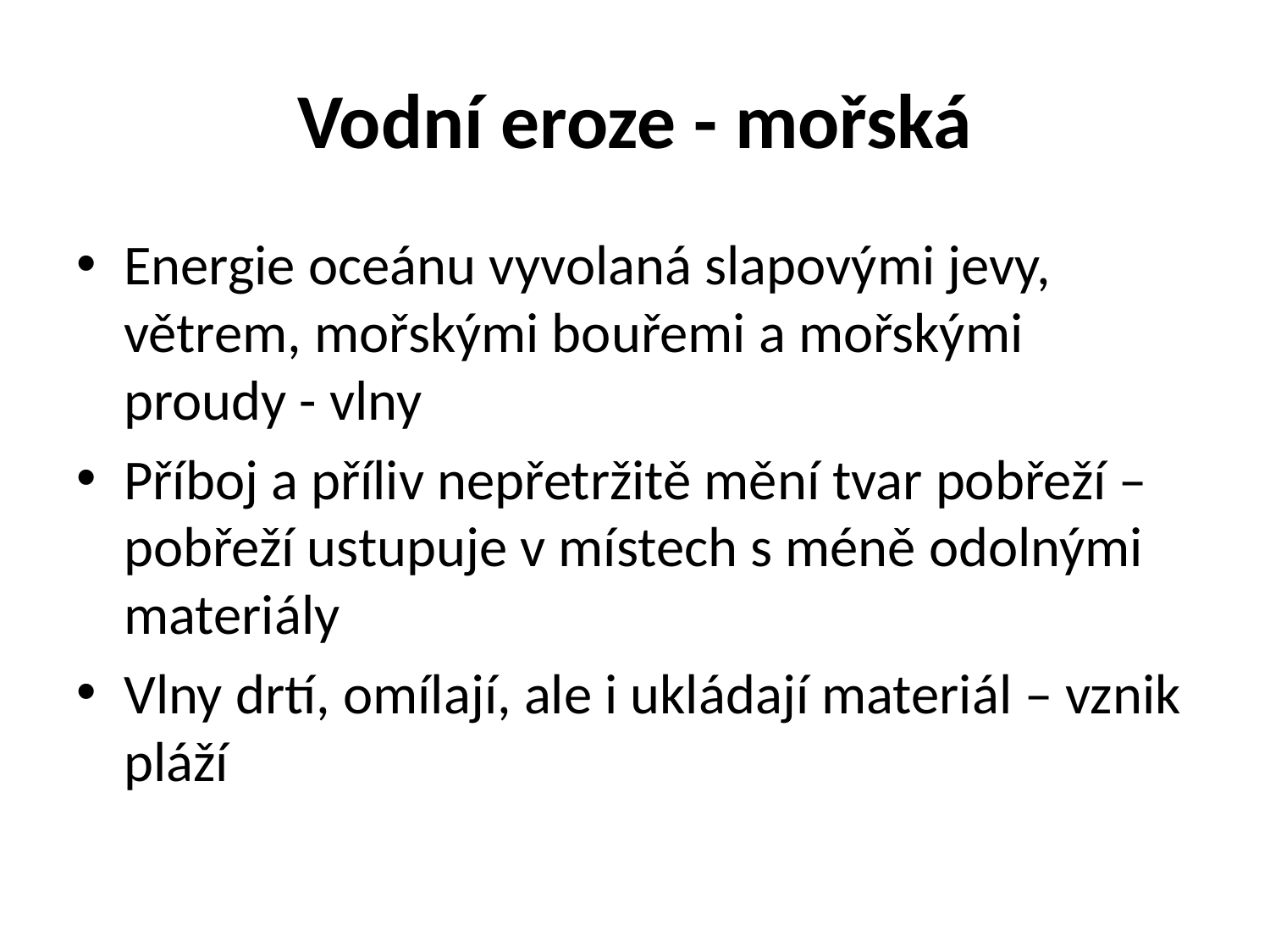

# Vodní eroze - mořská
Energie oceánu vyvolaná slapovými jevy, větrem, mořskými bouřemi a mořskými proudy - vlny
Příboj a příliv nepřetržitě mění tvar pobřeží – pobřeží ustupuje v místech s méně odolnými materiály
Vlny drtí, omílají, ale i ukládají materiál – vznik pláží